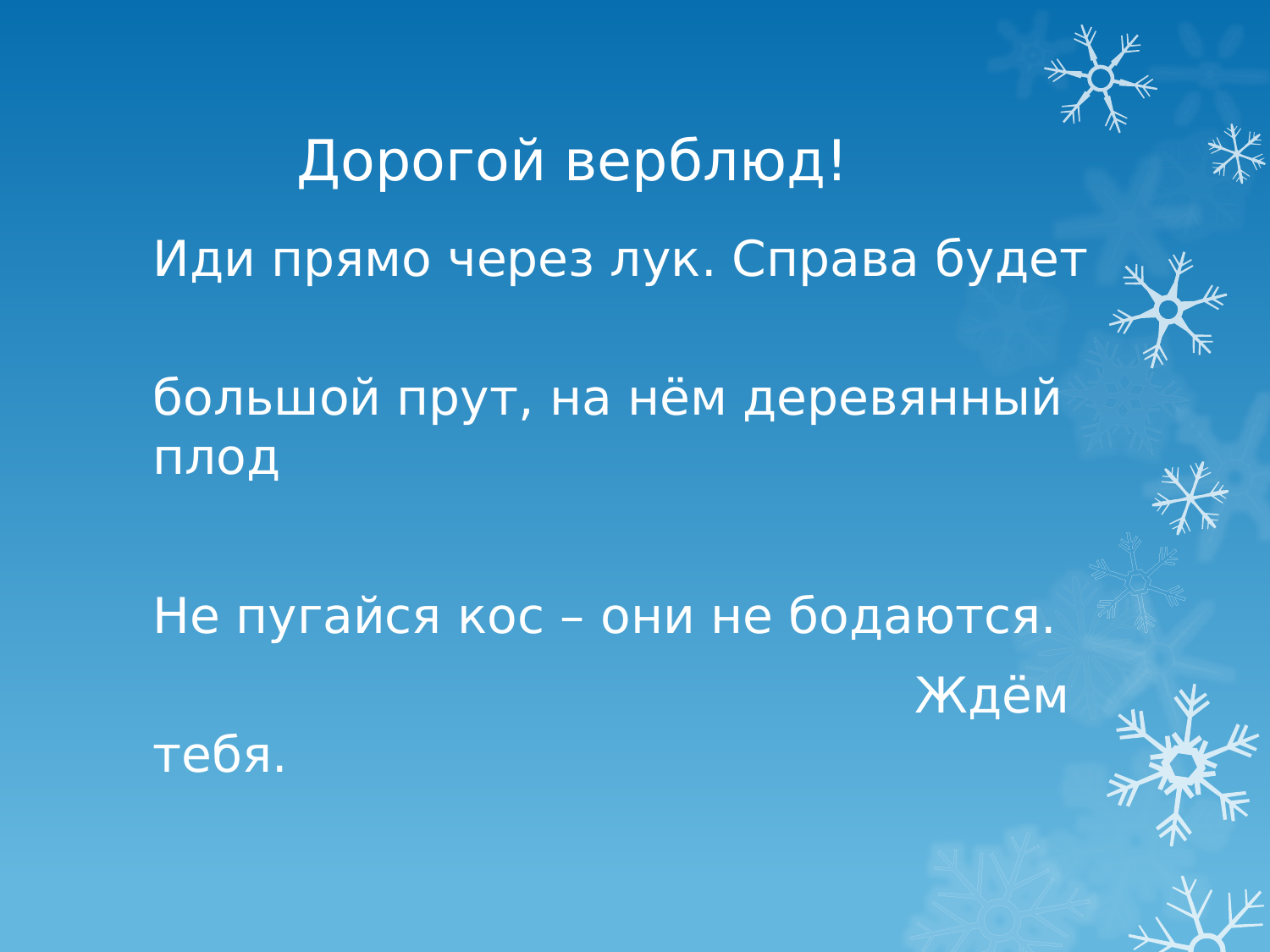

# Дорогой верблюд!
Иди прямо через лук. Справа будет
большой прут, на нём деревянный плод

Не пугайся кос – они не бодаются.
						Ждём тебя.